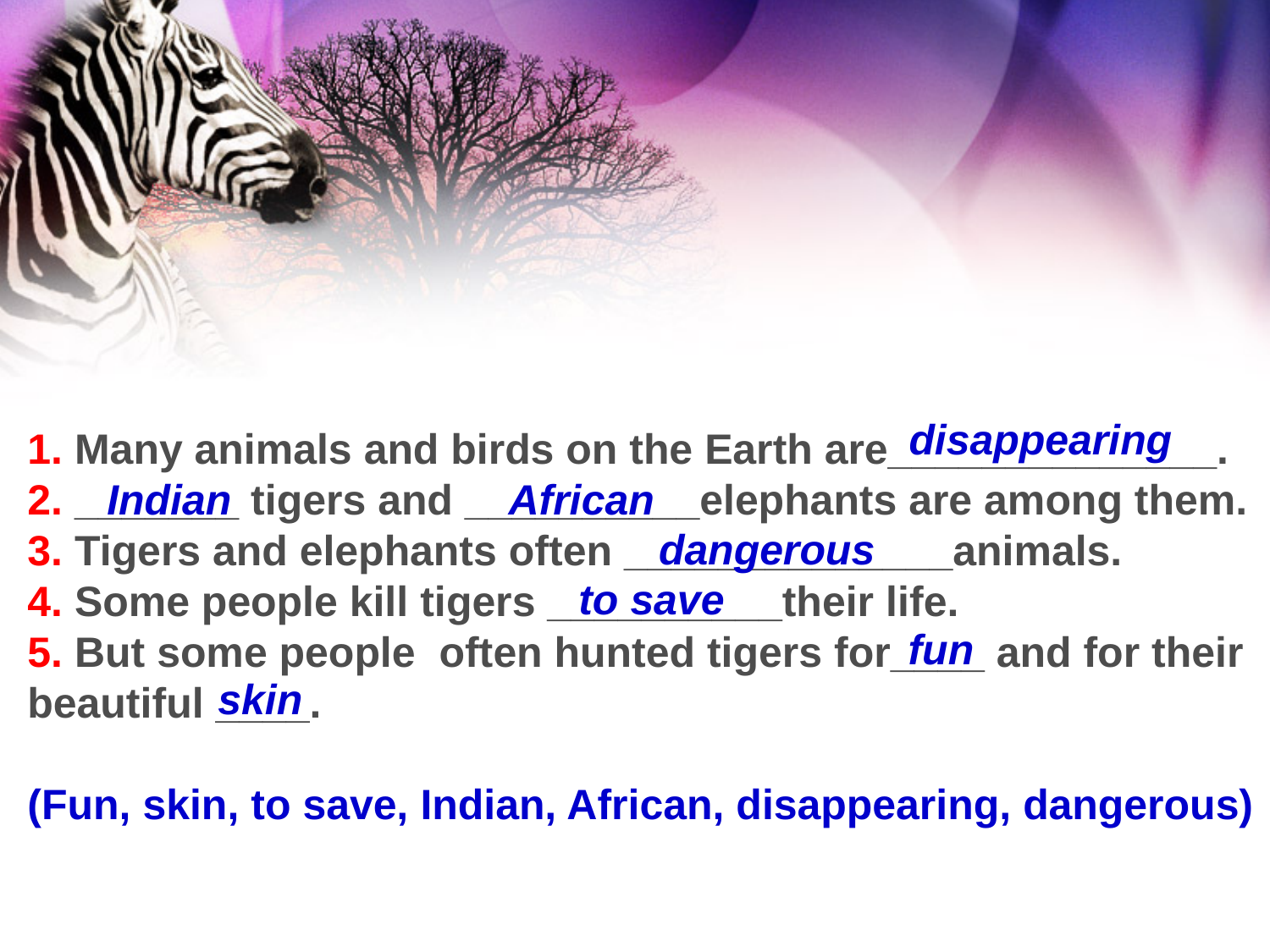

disappearing
1. Many animals and birds on the Earth are______________.
2. _______ tigers and __________elephants are among them.
3. Tigers and elephants often ______________animals.
4. Some people kill tigers __________their life.
5. But some people  often hunted tigers for____ and for their beautiful ____.

(Fun, skin, to save, Indian, African, disappearing, dangerous)

 Indian
African
dangerous
to save
fun
skin